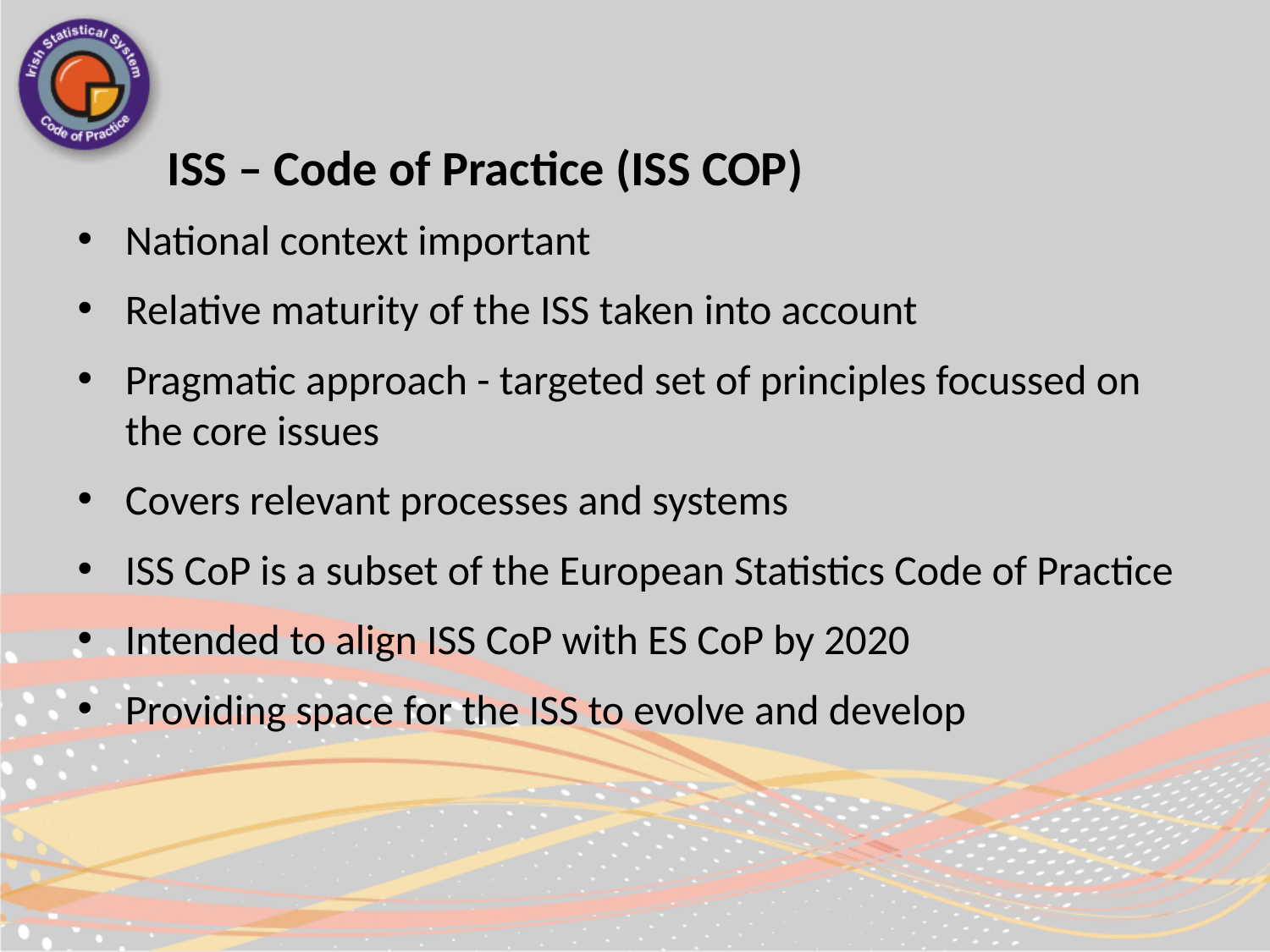

# ISS – Code of Practice (ISS COP)
National context important
Relative maturity of the ISS taken into account
Pragmatic approach - targeted set of principles focussed on the core issues
Covers relevant processes and systems
ISS CoP is a subset of the European Statistics Code of Practice
Intended to align ISS CoP with ES CoP by 2020
Providing space for the ISS to evolve and develop